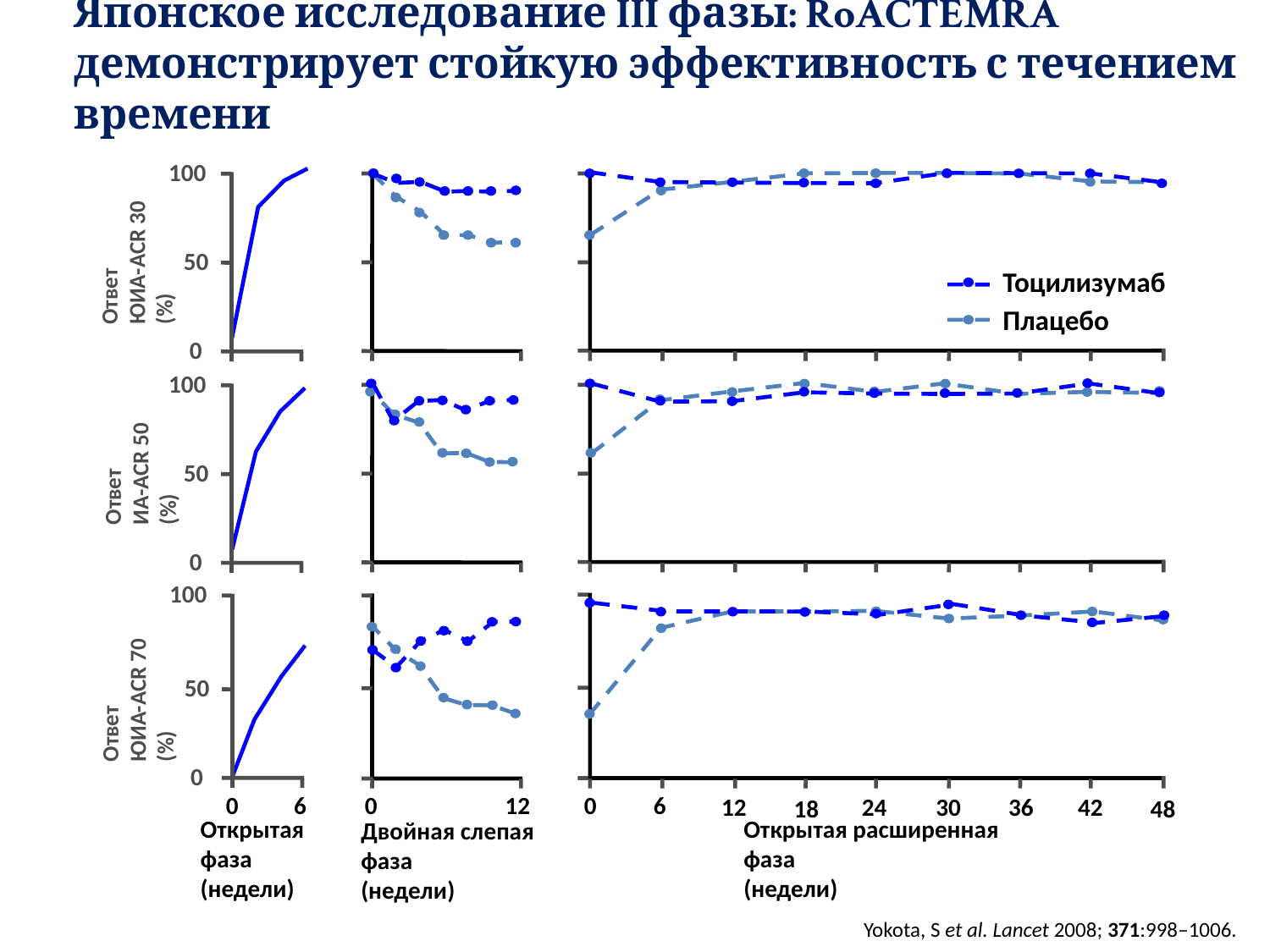

Японское исследование III фазы: RoACTEMRA демонстрирует стойкую эффективность с течением времени
100

Ответ
ЮИА-ACR 30
(%)

50
Тоцилизумаб

Плацебо

0
100

Ответ
ИА-ACR 50
(%)
50
0

100

Ответ
ЮИА-ACR 70
(%)

50

0

0
6
0
12
0
6
12
24
30
36
42
18
48
Открытая фаза (недели)
Открытая расширенная фаза
(недели)
Двойная слепая фаза
(недели)
Yokota, S et al. Lancet 2008; 371:998–1006.